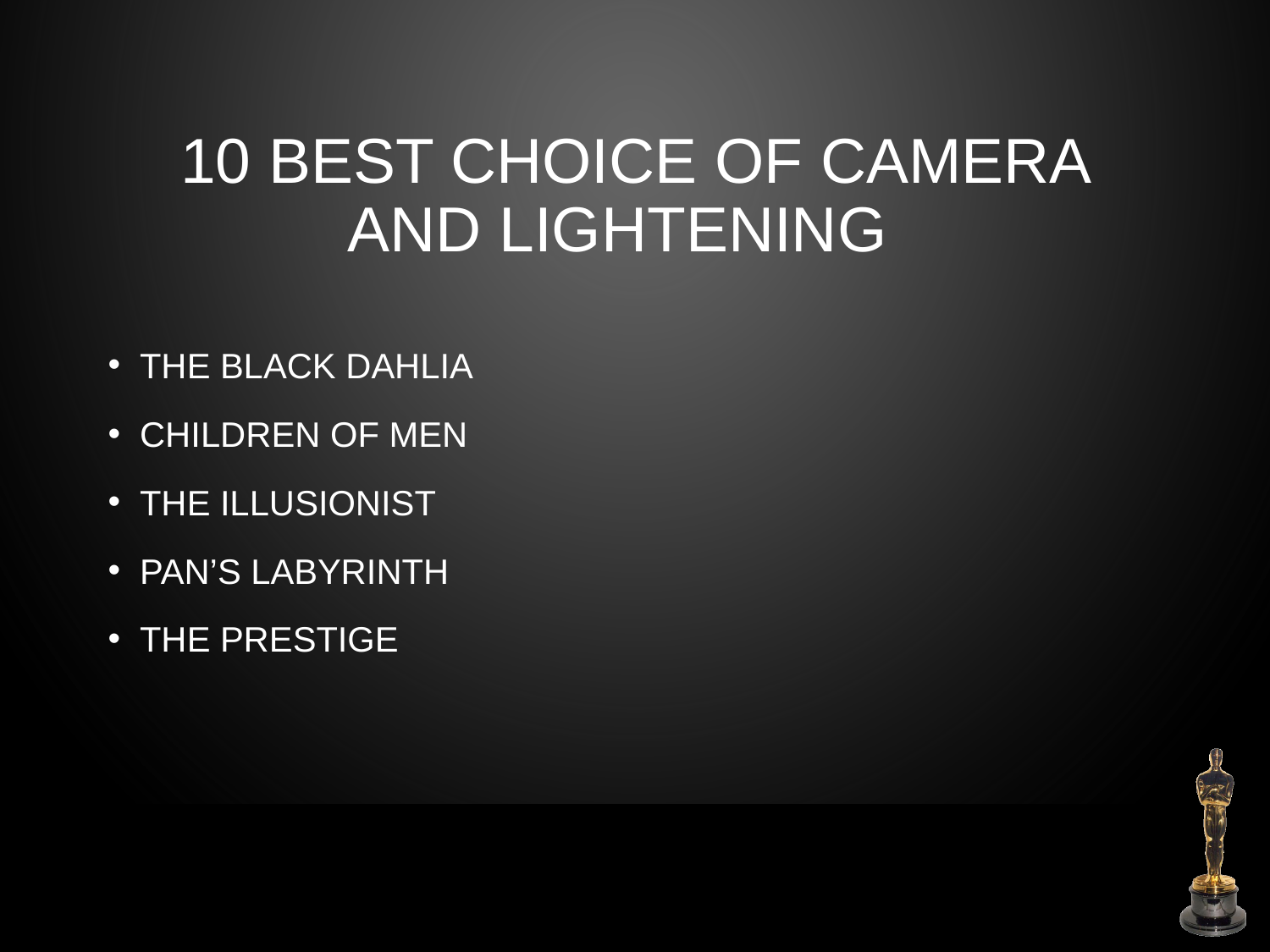

# 10 Best choice of Camera and Lightening
The Black Dahlia
Children Of Men
The Illusionist
Pan’s Labyrinth
The Prestige